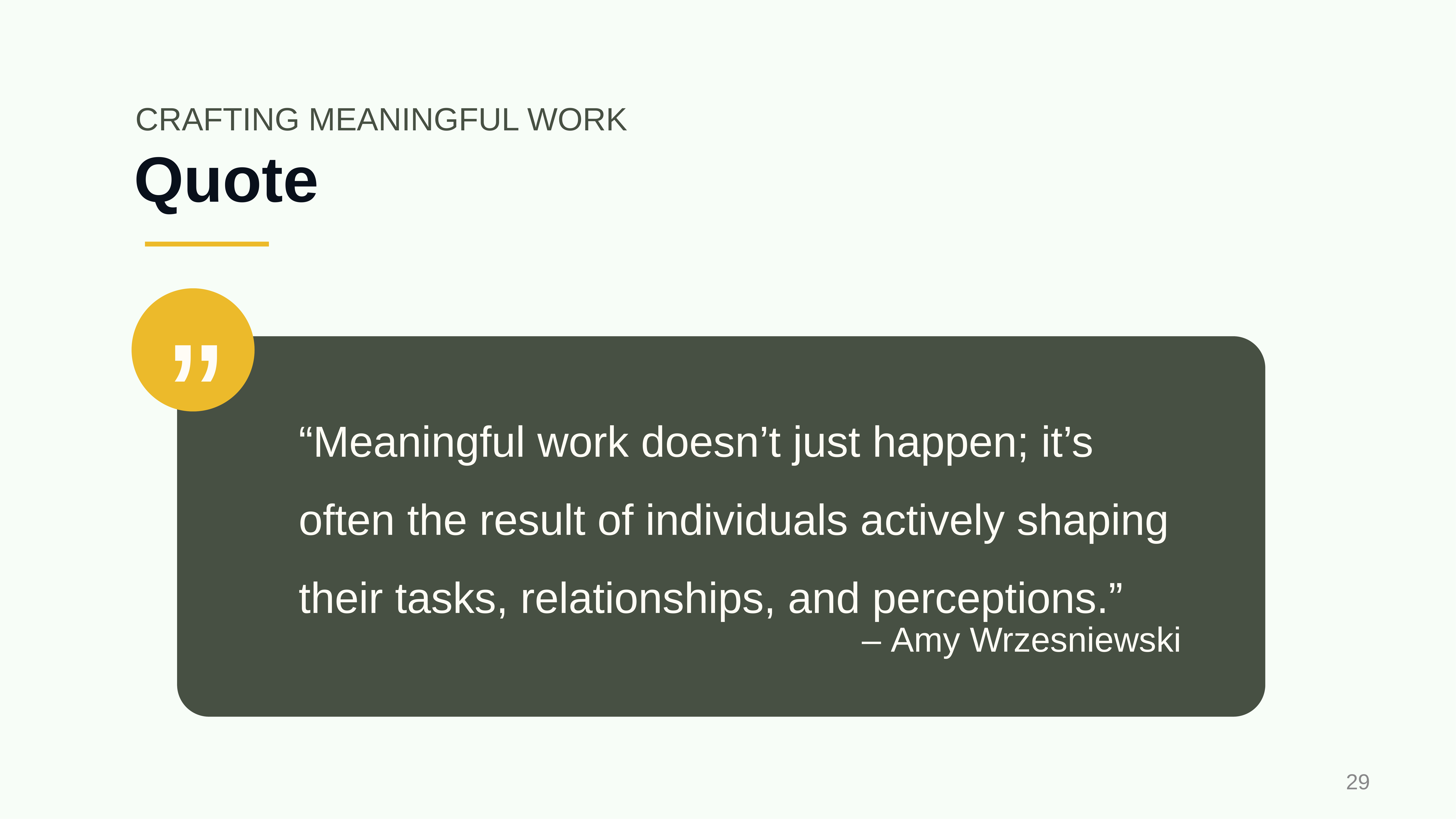

CRAFTING MEANINGFUL WORK
# Quote

”

“Meaningful work doesn’t just happen; it’s often the result of individuals actively shaping their tasks, relationships, and perceptions.”
– Amy Wrzesniewski
29